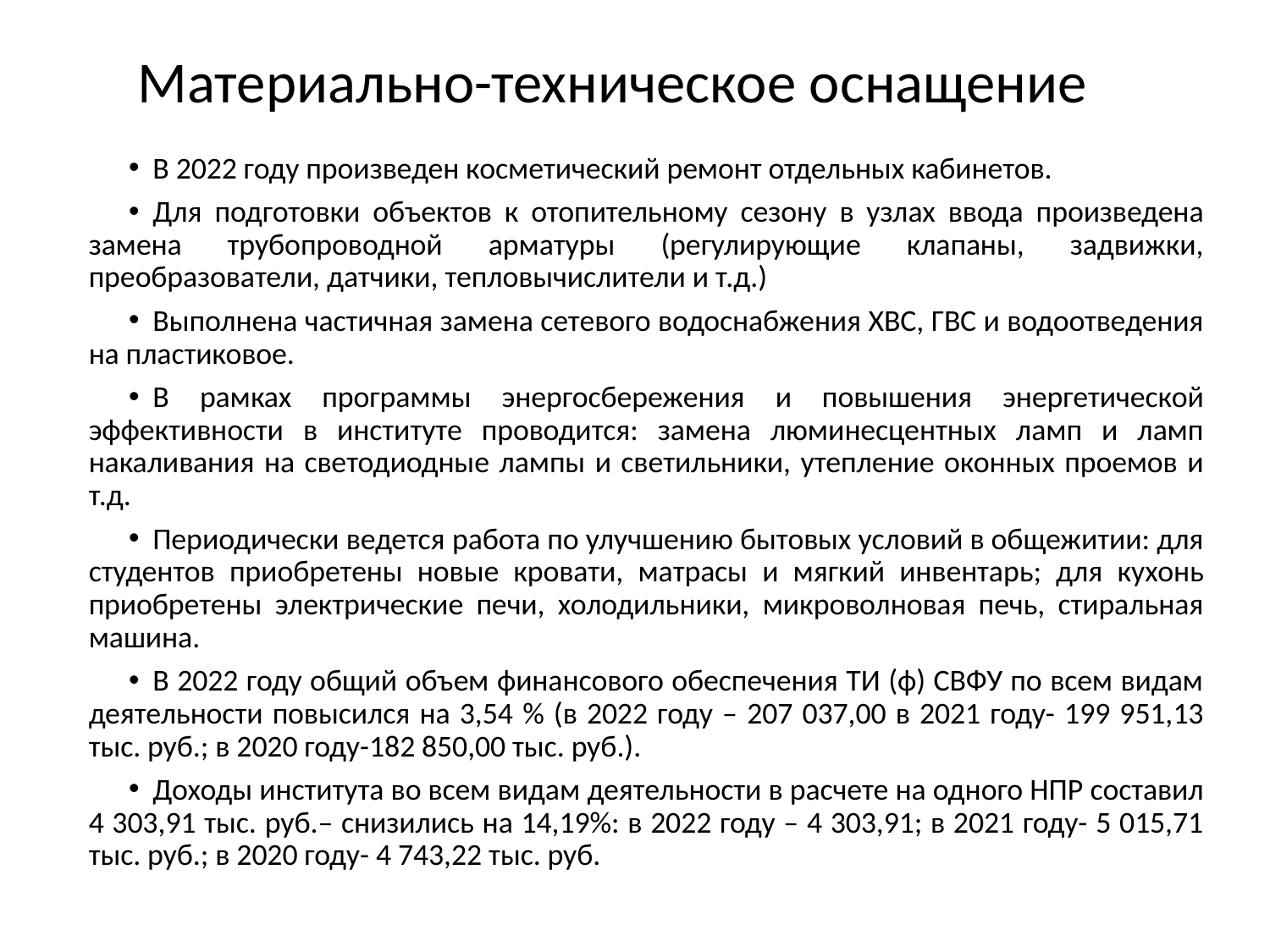

# Материально-техническое оснащение
В 2022 году произведен косметический ремонт отдельных кабинетов.
Для подготовки объектов к отопительному сезону в узлах ввода произведена замена трубопроводной арматуры (регулирующие клапаны, задвижки, преобразователи, датчики, тепловычислители и т.д.)
Выполнена частичная замена сетевого водоснабжения ХВС, ГВС и водоотведения на пластиковое.
В рамках программы энергосбережения и повышения энергетической эффективности в институте проводится: замена люминесцентных ламп и ламп накаливания на светодиодные лампы и светильники, утепление оконных проемов и т.д.
Периодически ведется работа по улучшению бытовых условий в общежитии: для студентов приобретены новые кровати, матрасы и мягкий инвентарь; для кухонь приобретены электрические печи, холодильники, микроволновая печь, стиральная машина.
В 2022 году общий объем финансового обеспечения ТИ (ф) СВФУ по всем видам деятельности повысился на 3,54 % (в 2022 году – 207 037,00 в 2021 году- 199 951,13 тыс. руб.; в 2020 году-182 850,00 тыс. руб.).
Доходы института во всем видам деятельности в расчете на одного НПР составил 4 303,91 тыс. руб.– снизились на 14,19%: в 2022 году – 4 303,91; в 2021 году- 5 015,71 тыс. руб.; в 2020 году- 4 743,22 тыс. руб.